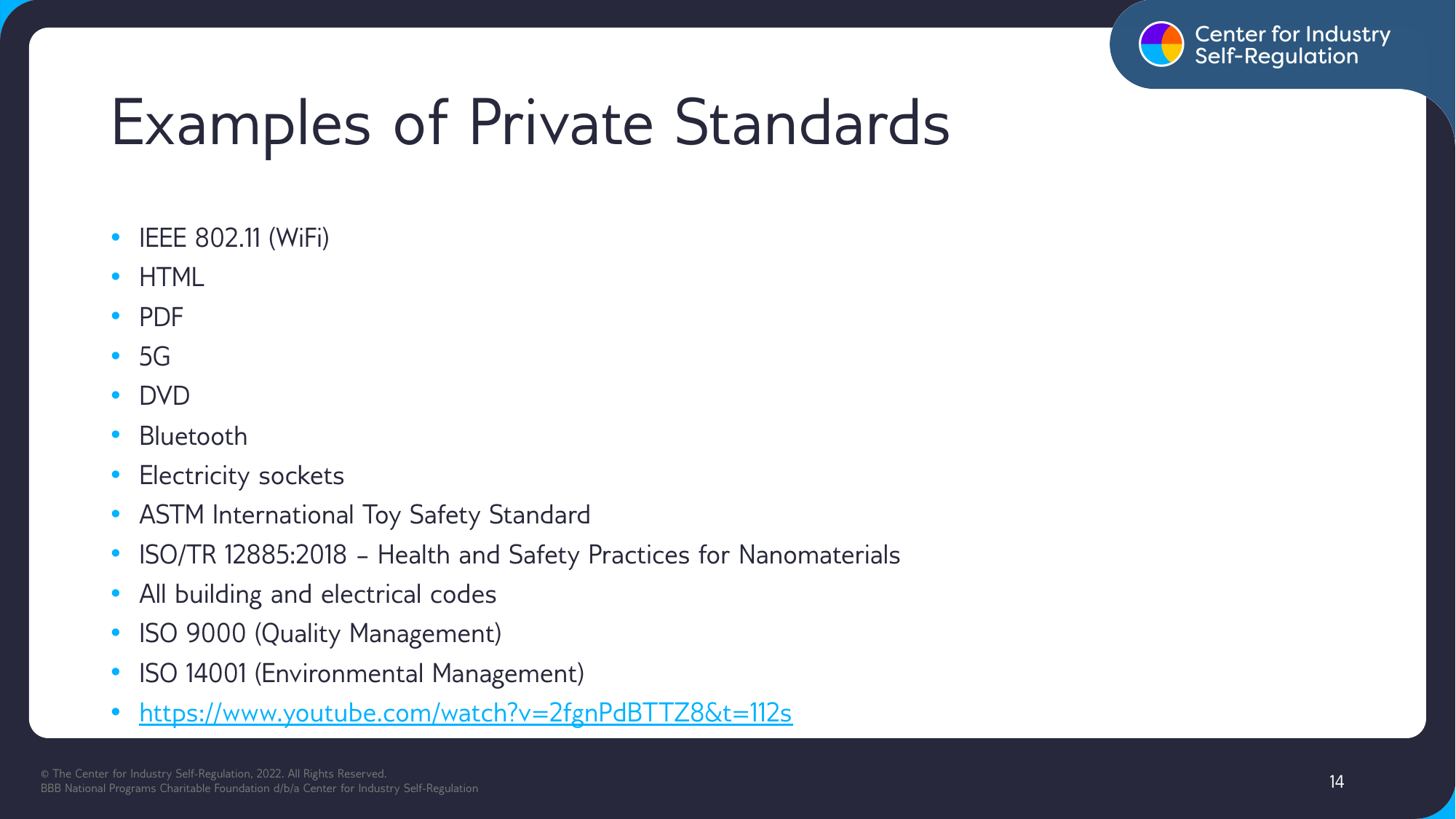

# Examples of Private Standards​
IEEE 802.11 (WiFi)​
HTML​
PDF​
5G​
DVD​
Bluetooth​
Electricity sockets​
ASTM International Toy Safety Standard​
ISO/TR 12885:2018 – Health and Safety Practices for Nanomaterials​
All building and electrical codes​
ISO 9000 (Quality Management)​
ISO 14001 (Environmental Management)​
https://www.youtube.com/watch?v=2fgnPdBTTZ8&t=112s​
14